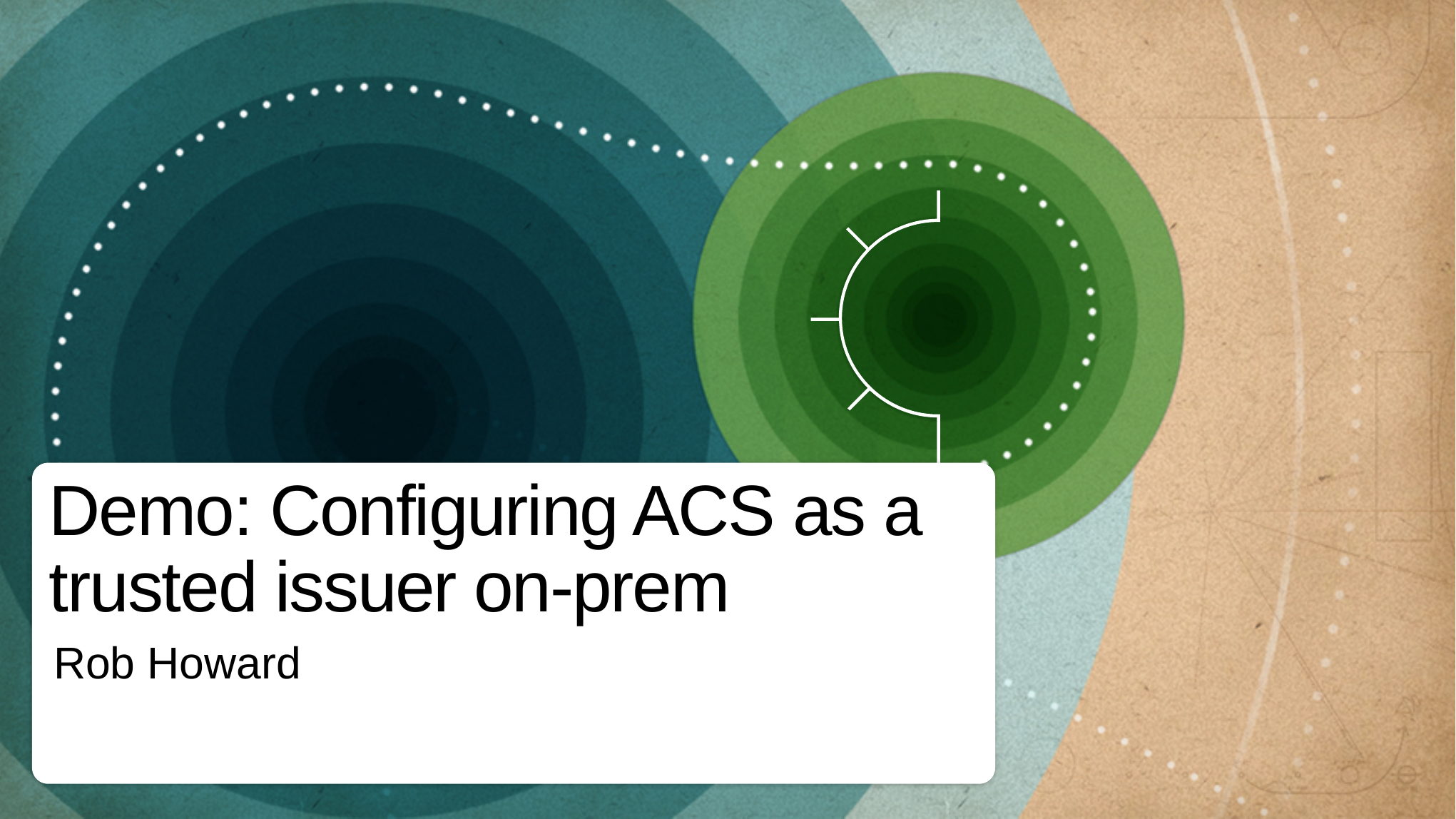

# Demo: Configuring ACS as a trusted issuer on-prem
Rob Howard